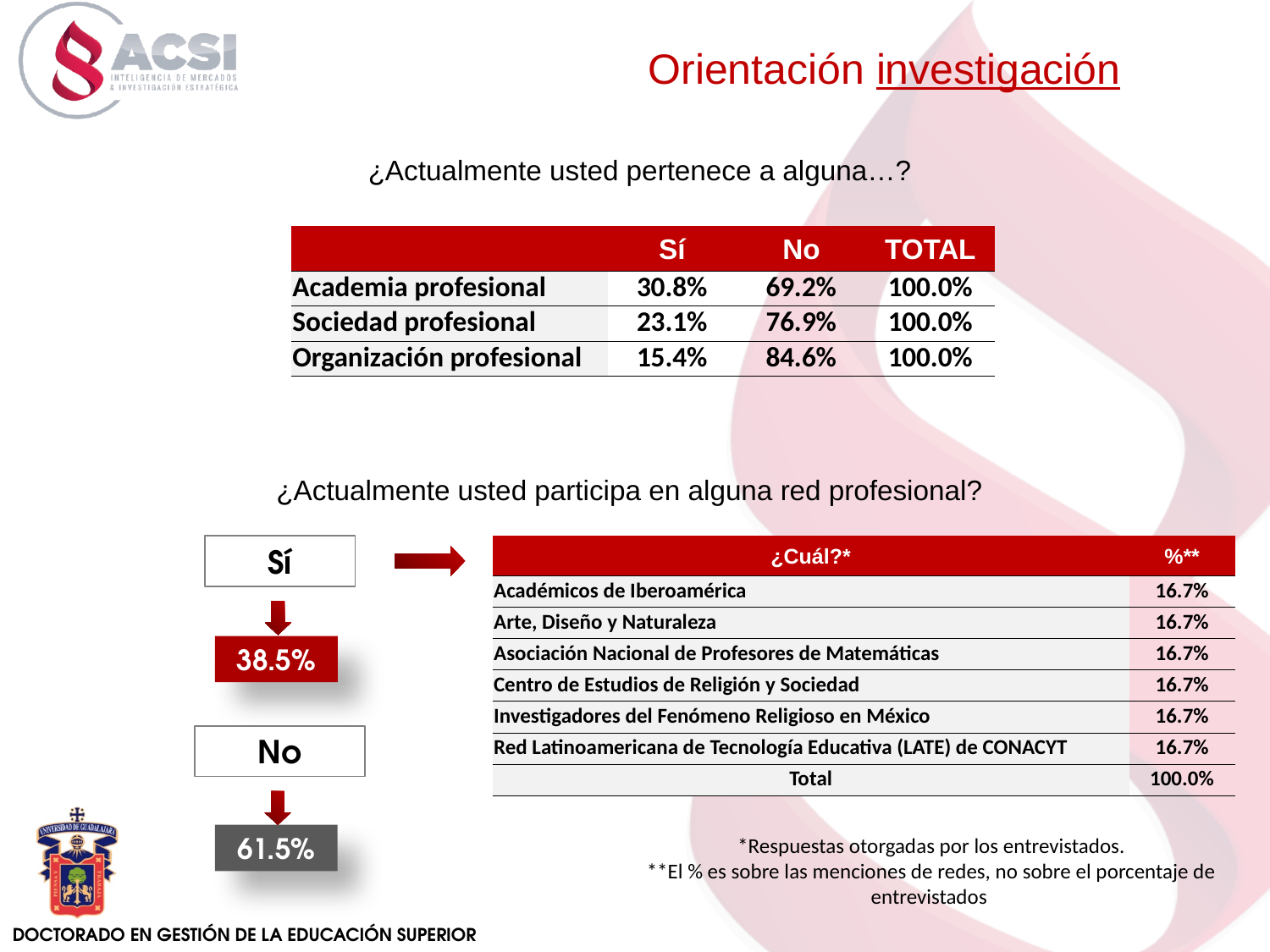

Orientación investigación
¿Actualmente usted pertenece a alguna…?
|  | Sí | No | TOTAL |
| --- | --- | --- | --- |
| Academia profesional | 30.8% | 69.2% | 100.0% |
| Sociedad profesional | 23.1% | 76.9% | 100.0% |
| Organización profesional | 15.4% | 84.6% | 100.0% |
¿Actualmente usted participa en alguna red profesional?
Sí
| ¿Cuál?\* | %\*\* |
| --- | --- |
| Académicos de Iberoamérica | 16.7% |
| Arte, Diseño y Naturaleza | 16.7% |
| Asociación Nacional de Profesores de Matemáticas | 16.7% |
| Centro de Estudios de Religión y Sociedad | 16.7% |
| Investigadores del Fenómeno Religioso en México | 16.7% |
| Red Latinoamericana de Tecnología Educativa (LATE) de CONACYT | 16.7% |
| Total | 100.0% |

38.5%
No

61.5%
*Respuestas otorgadas por los entrevistados.
**El % es sobre las menciones de redes, no sobre el porcentaje de entrevistados